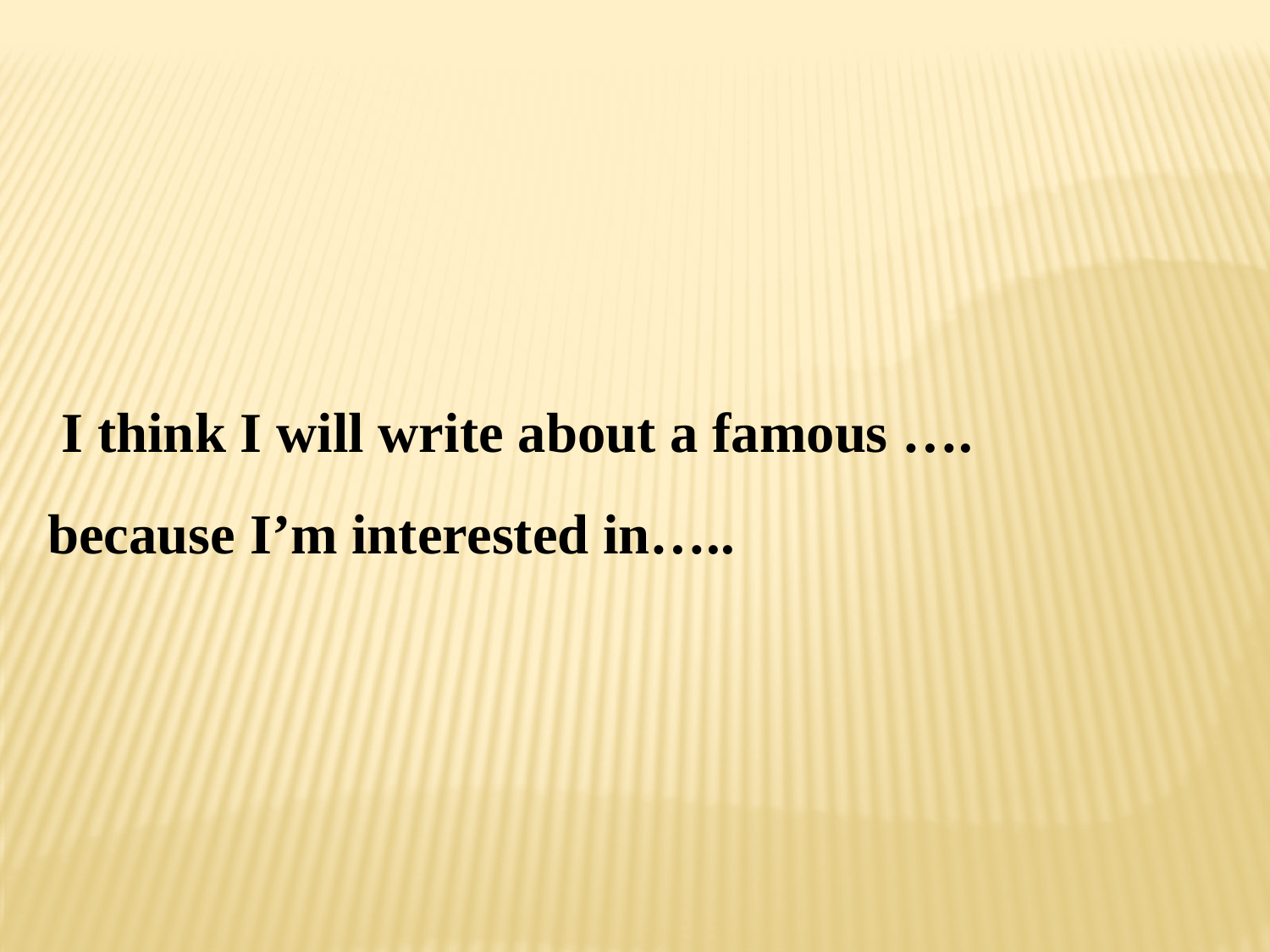

I think I will write about a famous …. because I’m interested in…..